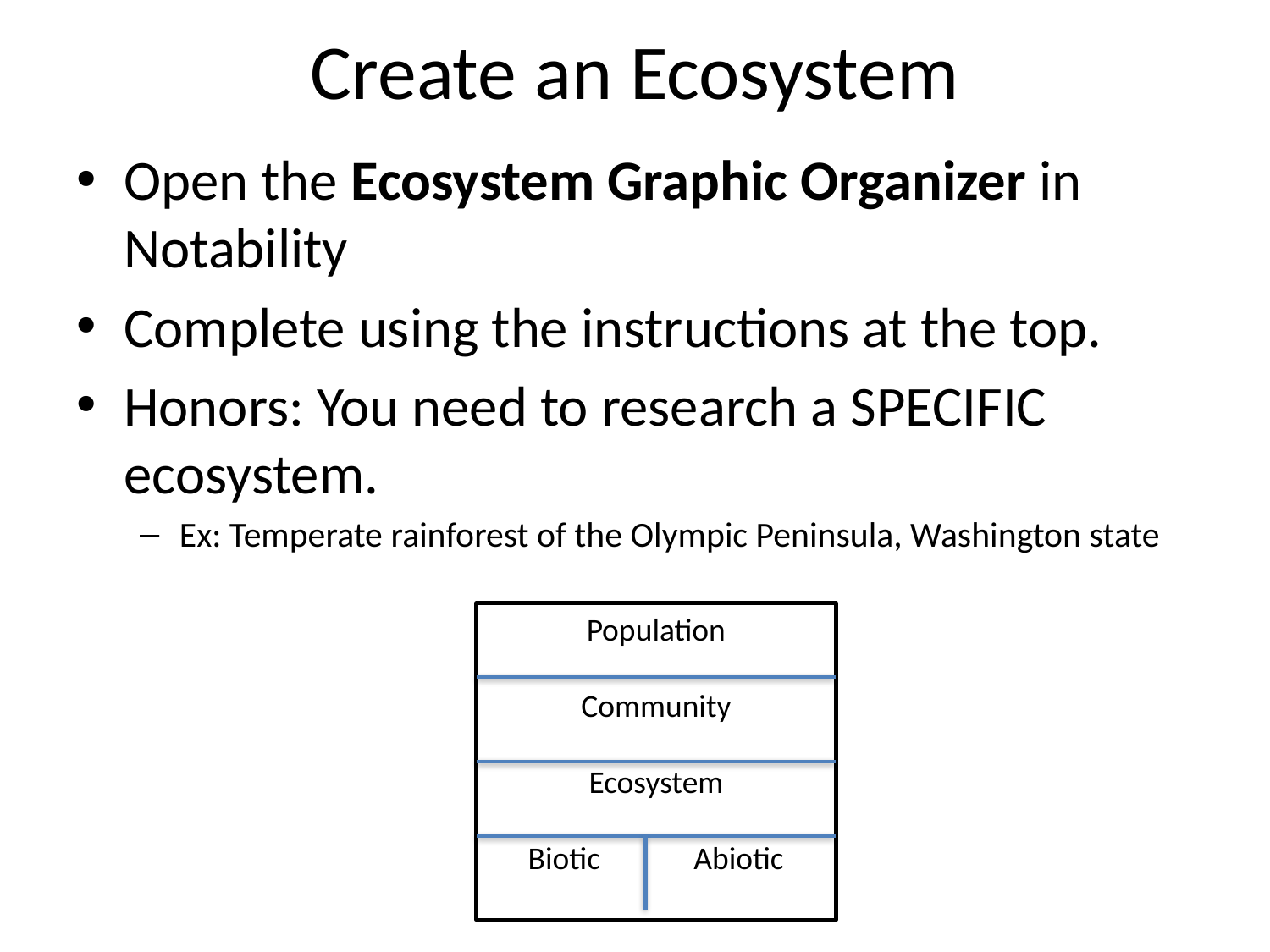

# Create an Ecosystem
Open the Ecosystem Graphic Organizer in Notability
Complete using the instructions at the top.
Honors: You need to research a SPECIFIC ecosystem.
Ex: Temperate rainforest of the Olympic Peninsula, Washington state
Population

Community

Ecosystem

Biotic             Abiotic